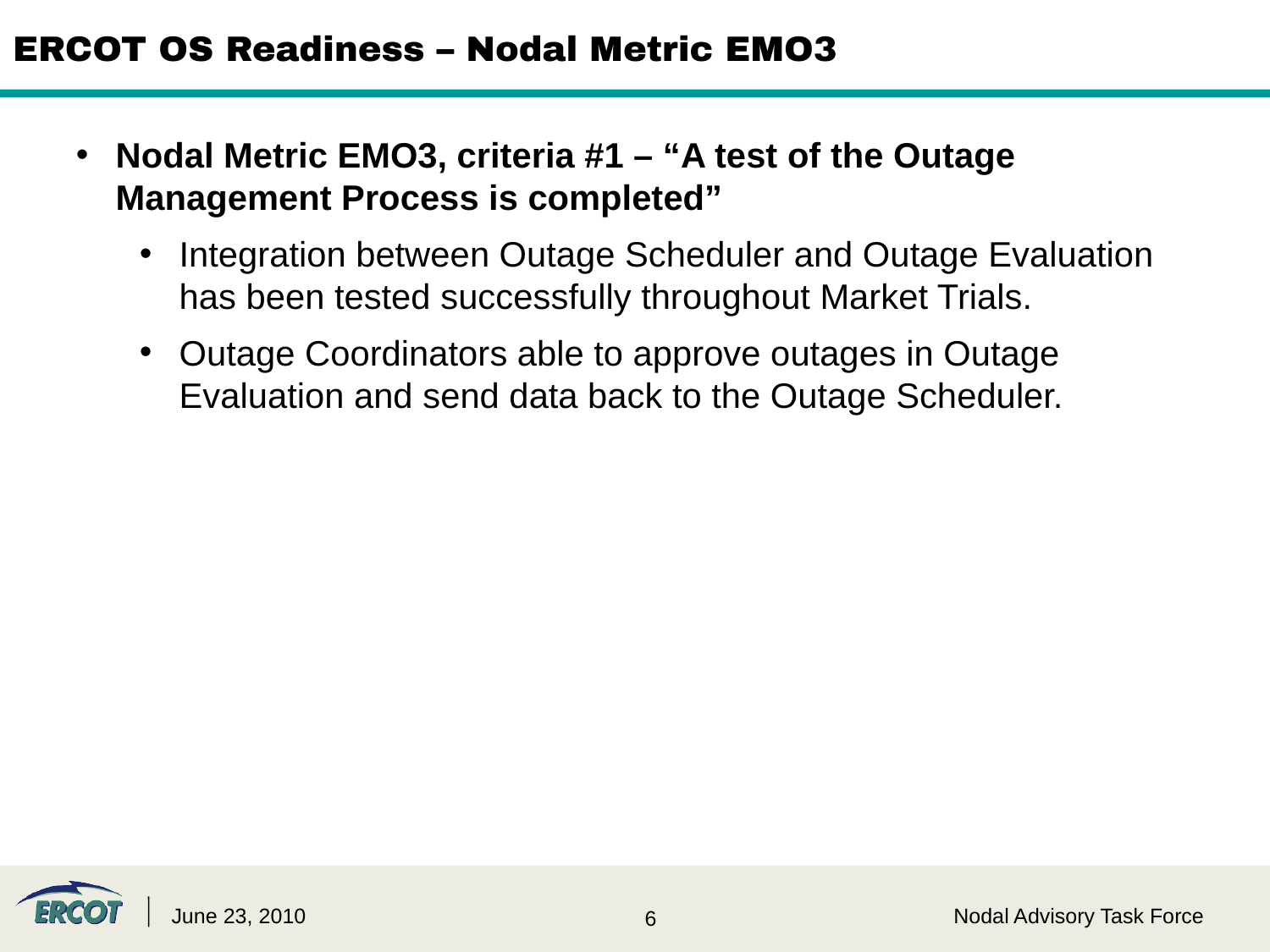

ERCOT OS Readiness – Nodal Metric EMO3
Nodal Metric EMO3, criteria #1 – “A test of the Outage Management Process is completed”
Integration between Outage Scheduler and Outage Evaluation has been tested successfully throughout Market Trials.
Outage Coordinators able to approve outages in Outage Evaluation and send data back to the Outage Scheduler.

June 23, 2010
Nodal Advisory Task Force